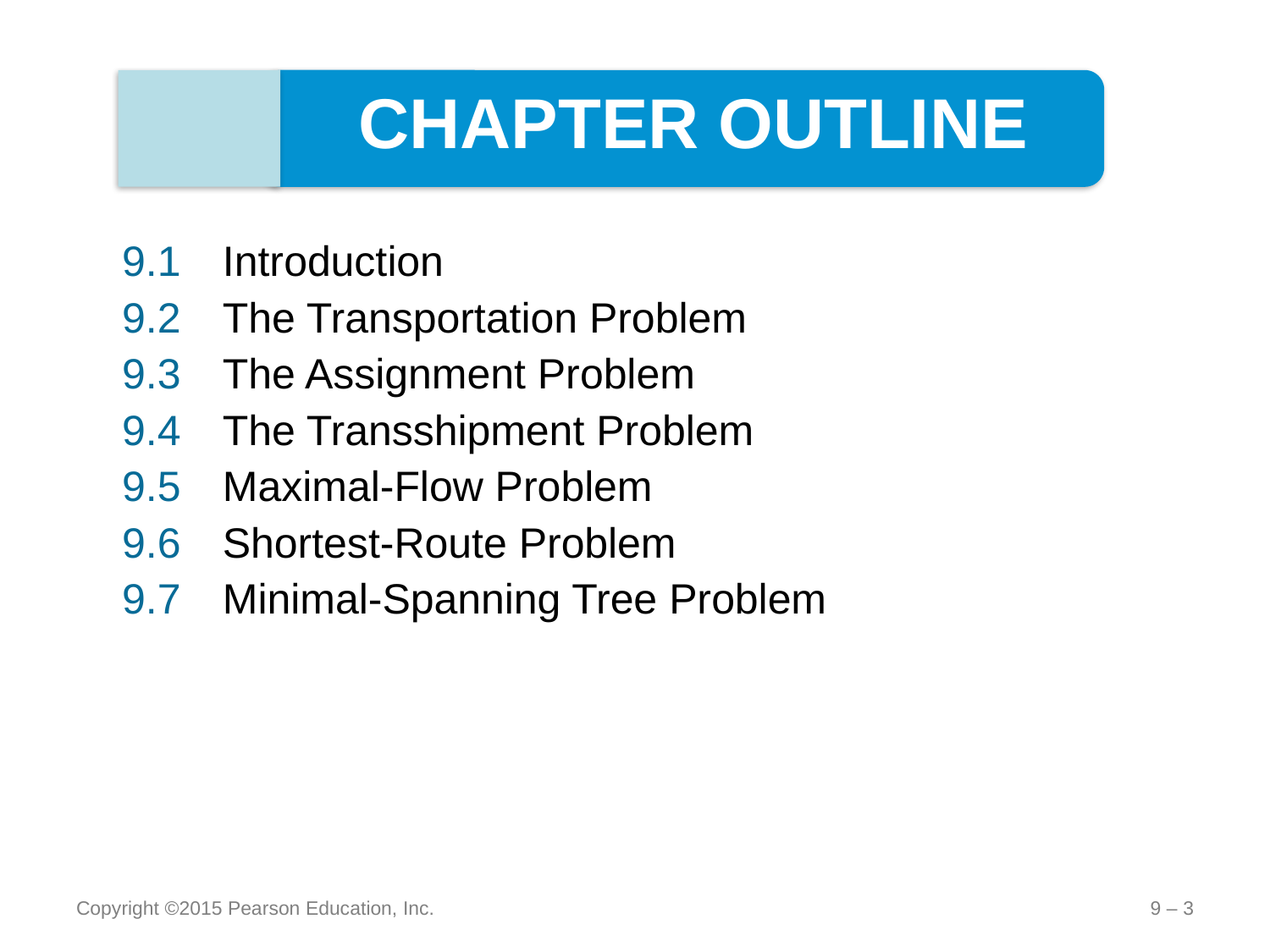

CHAPTER OUTLINE
9.1	Introduction
9.2	The Transportation Problem
9.3	The Assignment Problem
9.4	The Transshipment Problem
9.5	Maximal-Flow Problem
9.6	Shortest-Route Problem
9.7	Minimal-Spanning Tree Problem
Copyright ©2015 Pearson Education, Inc.
9 – 3